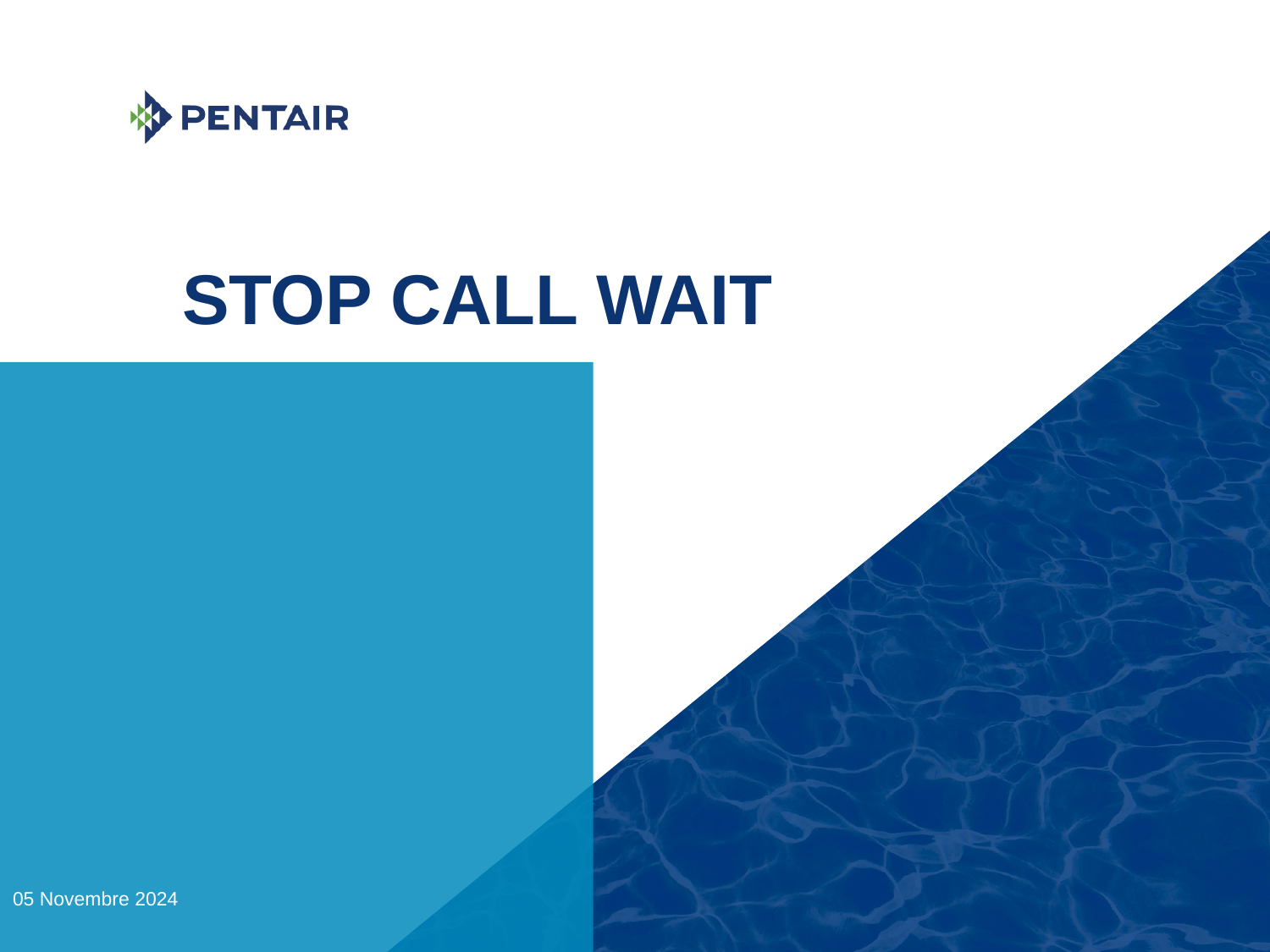

# STOP CALL WAIT

05 Novembre 2024